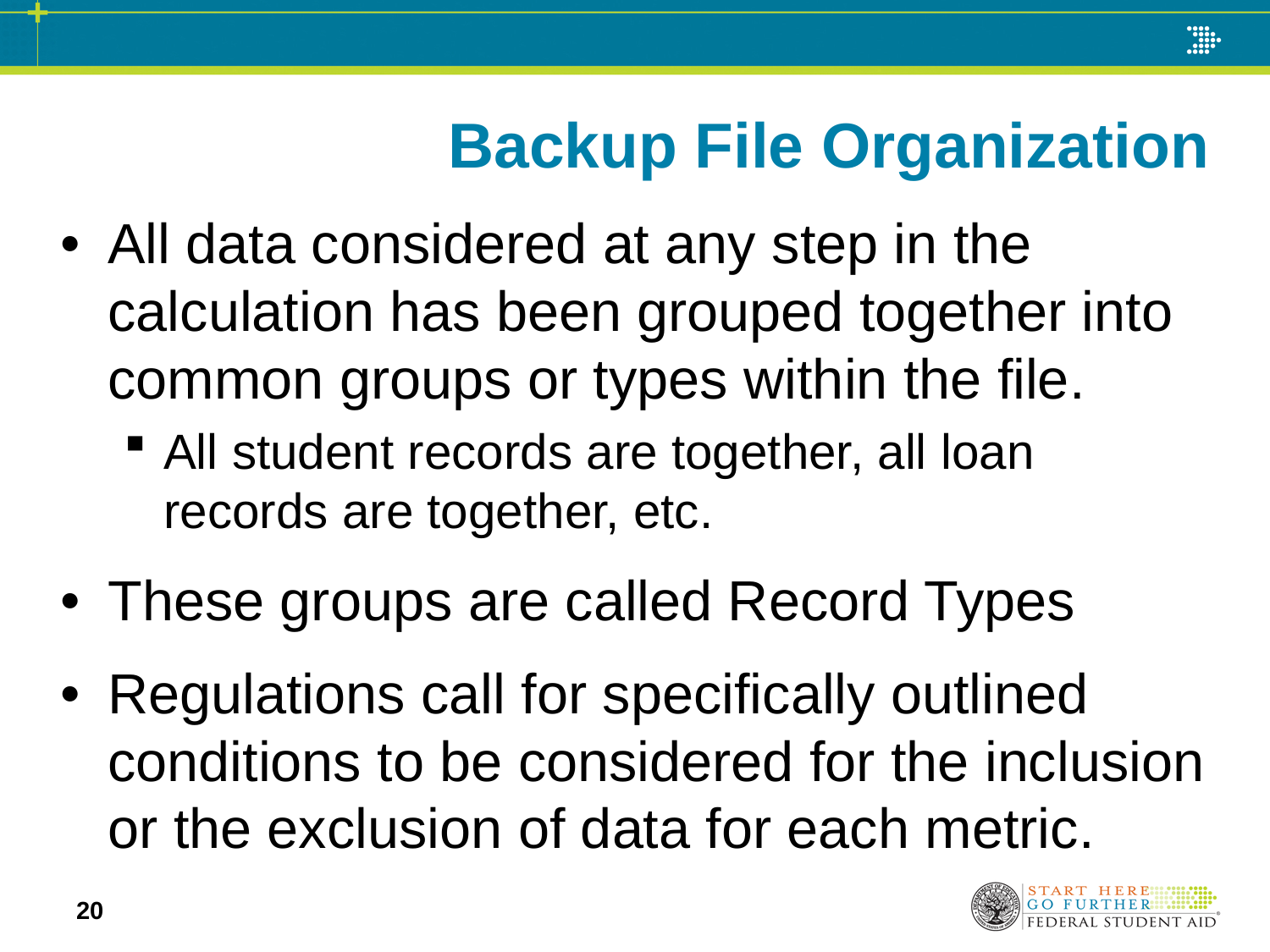

# Backup File Organization
All data considered at any step in the calculation has been grouped together into common groups or types within the file.
All student records are together, all loan records are together, etc.
These groups are called Record Types
Regulations call for specifically outlined conditions to be considered for the inclusion or the exclusion of data for each metric.

20